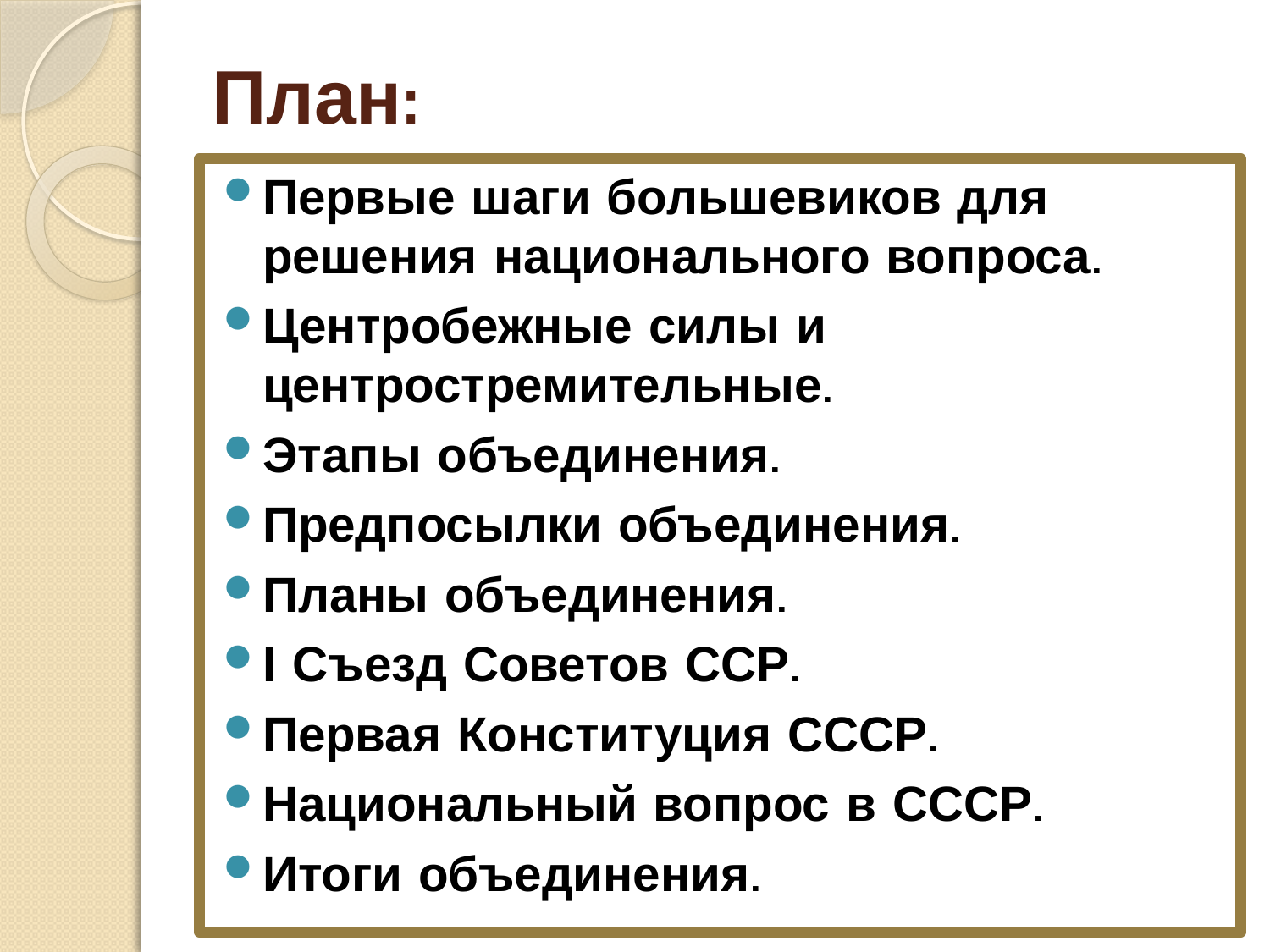

# План:
Первые шаги большевиков для решения национального вопроса.
Центробежные силы и центростремительные.
Этапы объединения.
Предпосылки объединения.
Планы объединения.
Ι Съезд Советов ССР.
Первая Конституция СССР.
Национальный вопрос в СССР.
Итоги объединения.